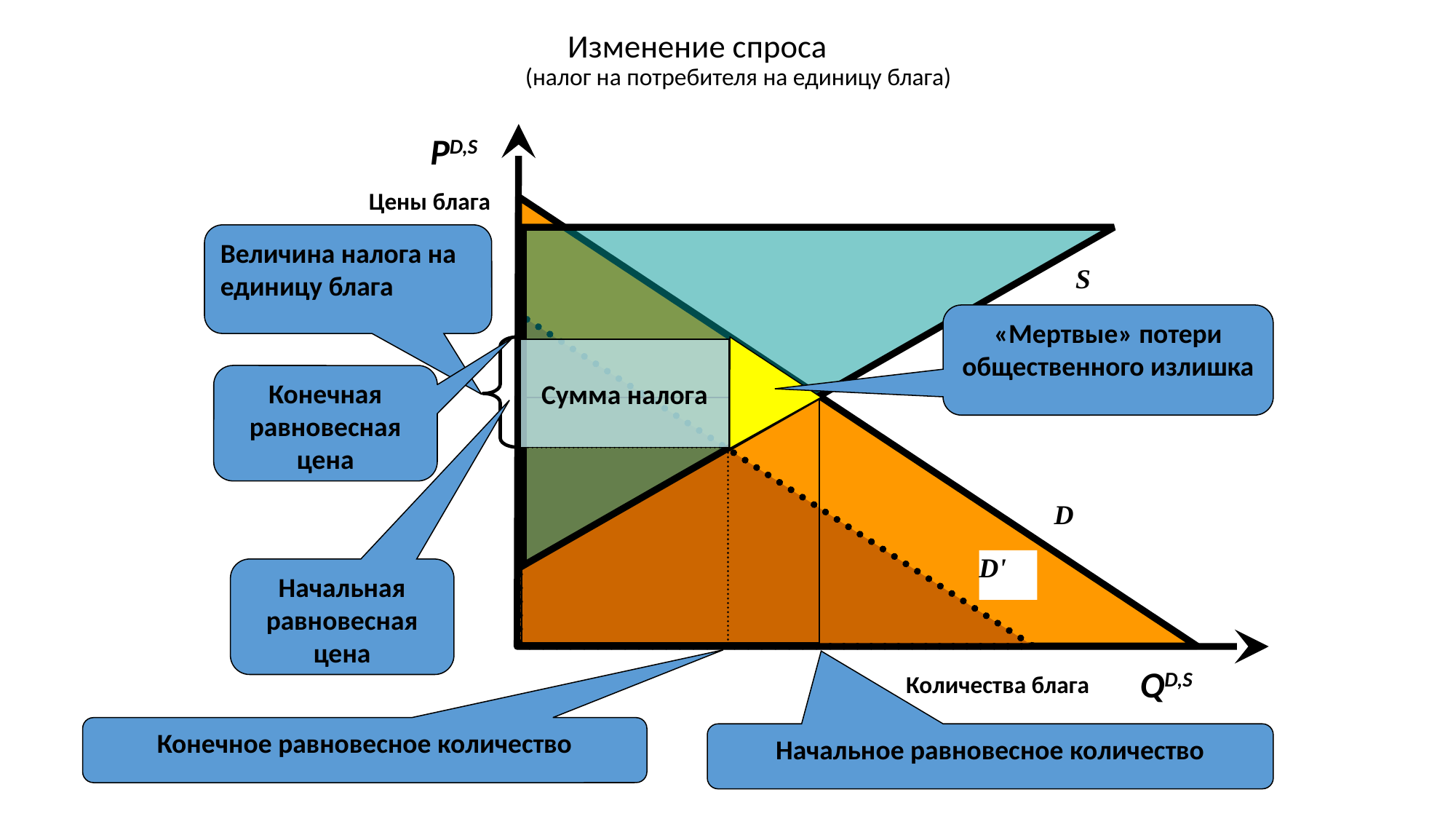

# Изменение спроса (налог на потребителя на единицу блага)

PD,S
Цены блага

Величина налога на единицу блага

S
«Мертвые» потери общественного излишка

Сумма налога
Конечная равновесная цена

D
D'
Начальная равновесная цена

QD,S
Количества блага
Конечное равновесное количество
Начальное равновесное количество